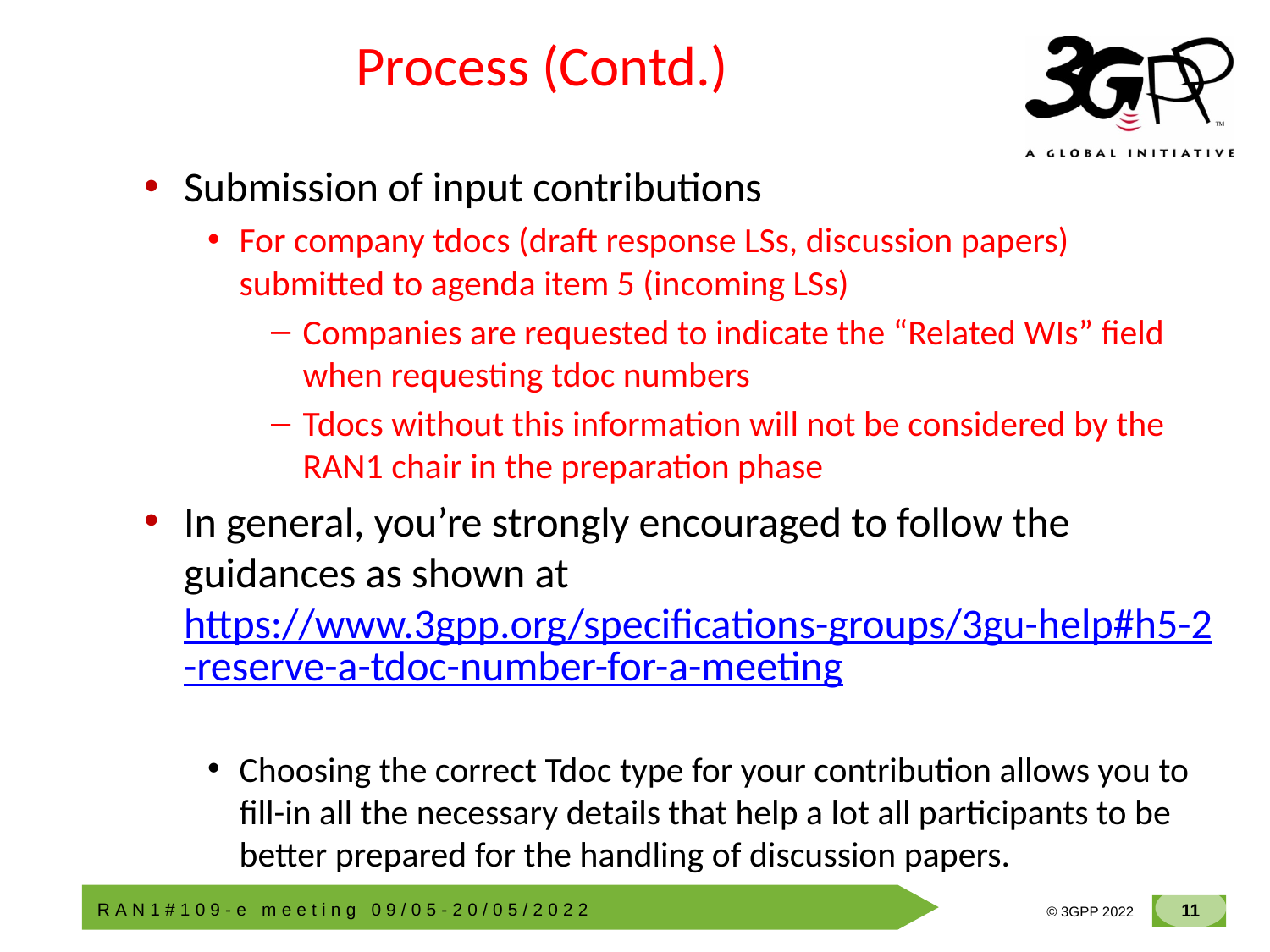

# Process (Contd.)
Submission of input contributions
For company tdocs (draft response LSs, discussion papers) submitted to agenda item 5 (incoming LSs)
Companies are requested to indicate the “Related WIs” field when requesting tdoc numbers
Tdocs without this information will not be considered by the RAN1 chair in the preparation phase
In general, you’re strongly encouraged to follow the guidances as shown at https://www.3gpp.org/specifications-groups/3gu-help#h5-2-reserve-a-tdoc-number-for-a-meeting
Choosing the correct Tdoc type for your contribution allows you to fill-in all the necessary details that help a lot all participants to be better prepared for the handling of discussion papers.